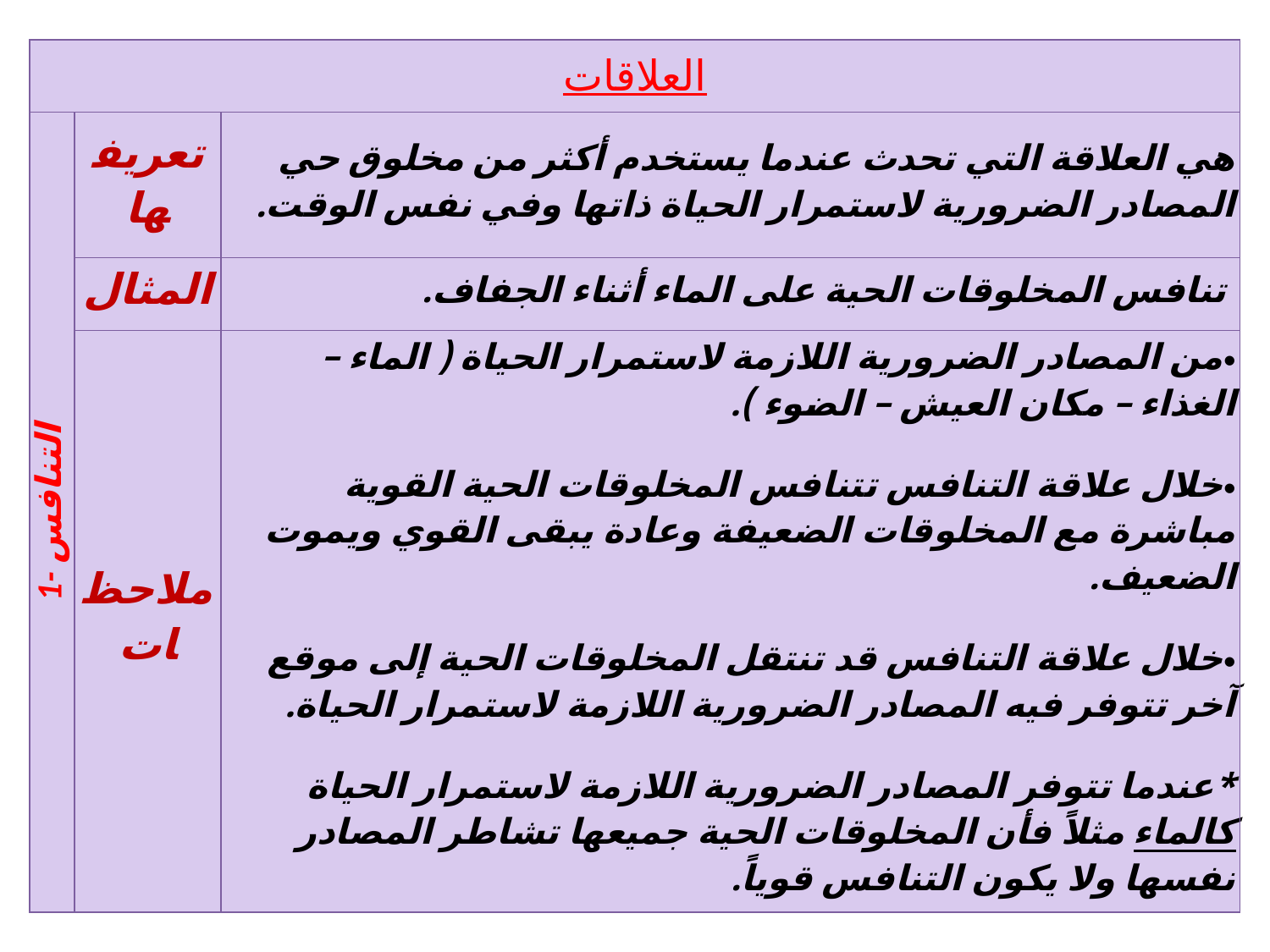

| العلاقات |  |  |
| --- | --- | --- |
| 1- التنافس | تعريفها | هي العلاقة التي تحدث عندما يستخدم أكثر من مخلوق حي المصادر الضرورية لاستمرار الحياة ذاتها وفي نفس الوقت. |
|  | المثال | تنافس المخلوقات الحية على الماء أثناء الجفاف. |
|  | ملاحظات | من المصادر الضرورية اللازمة لاستمرار الحياة ( الماء – الغذاء – مكان العيش – الضوء ). خلال علاقة التنافس تتنافس المخلوقات الحية القوية مباشرة مع المخلوقات الضعيفة وعادة يبقى القوي ويموت الضعيف. خلال علاقة التنافس قد تنتقل المخلوقات الحية إلى موقع آخر تتوفر فيه المصادر الضرورية اللازمة لاستمرار الحياة. \*عندما تتوفر المصادر الضرورية اللازمة لاستمرار الحياة كالماء مثلاً فأن المخلوقات الحية جميعها تشاطر المصادر نفسها ولا يكون التنافس قوياً. |